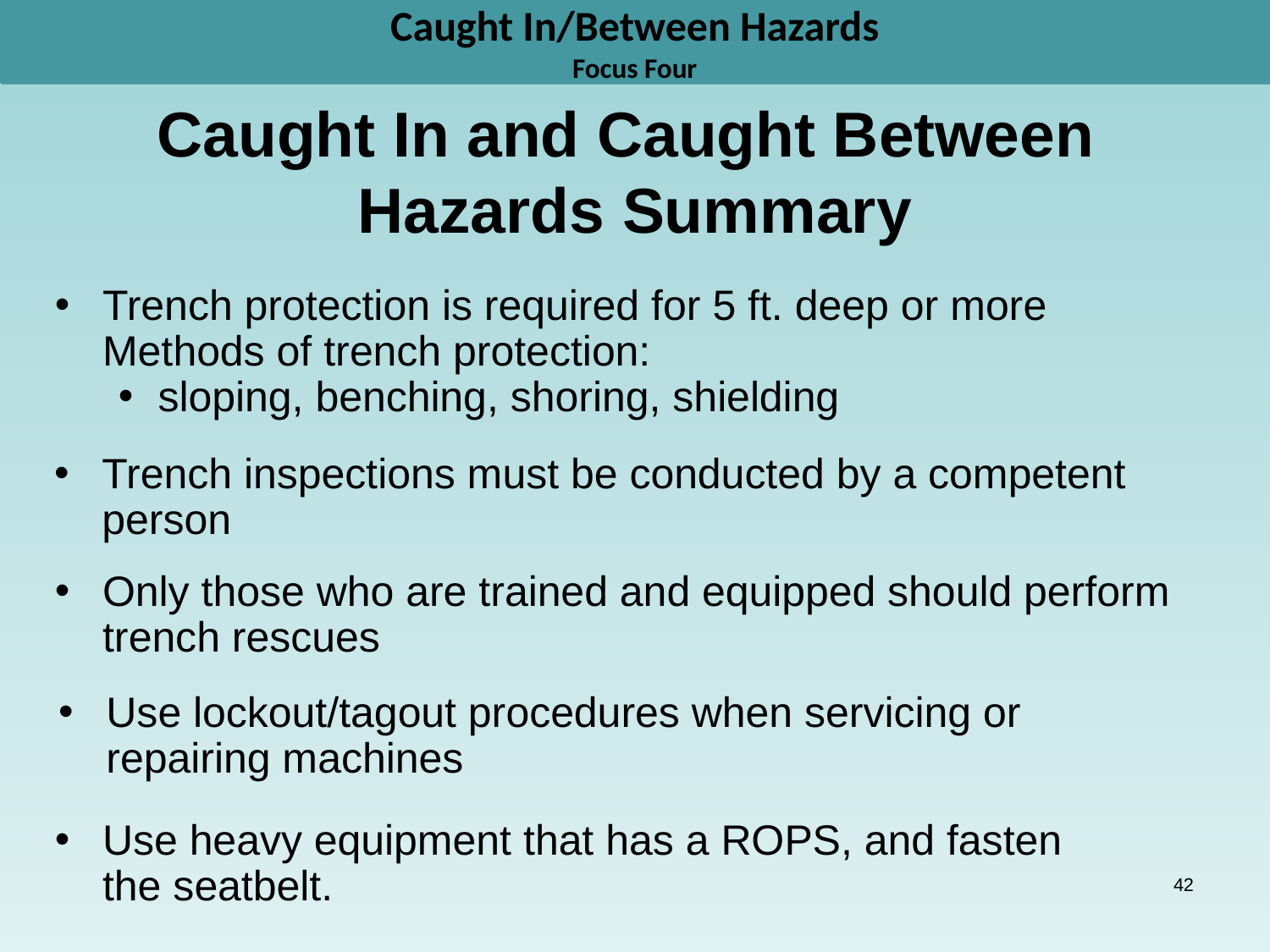

# Caught In/Between Hazards
Caught In/Between Hazards
Focus Four
Caught In and Caught Between
Hazards Summary
Trench protection is required for 5 ft. deep or more Methods of trench protection:
sloping, benching, shoring, shielding
Trench inspections must be conducted by a competent person
Only those who are trained and equipped should perform trench rescues
Use lockout/tagout procedures when servicing or repairing machines
Use heavy equipment that has a ROPS, and fasten the seatbelt.
42